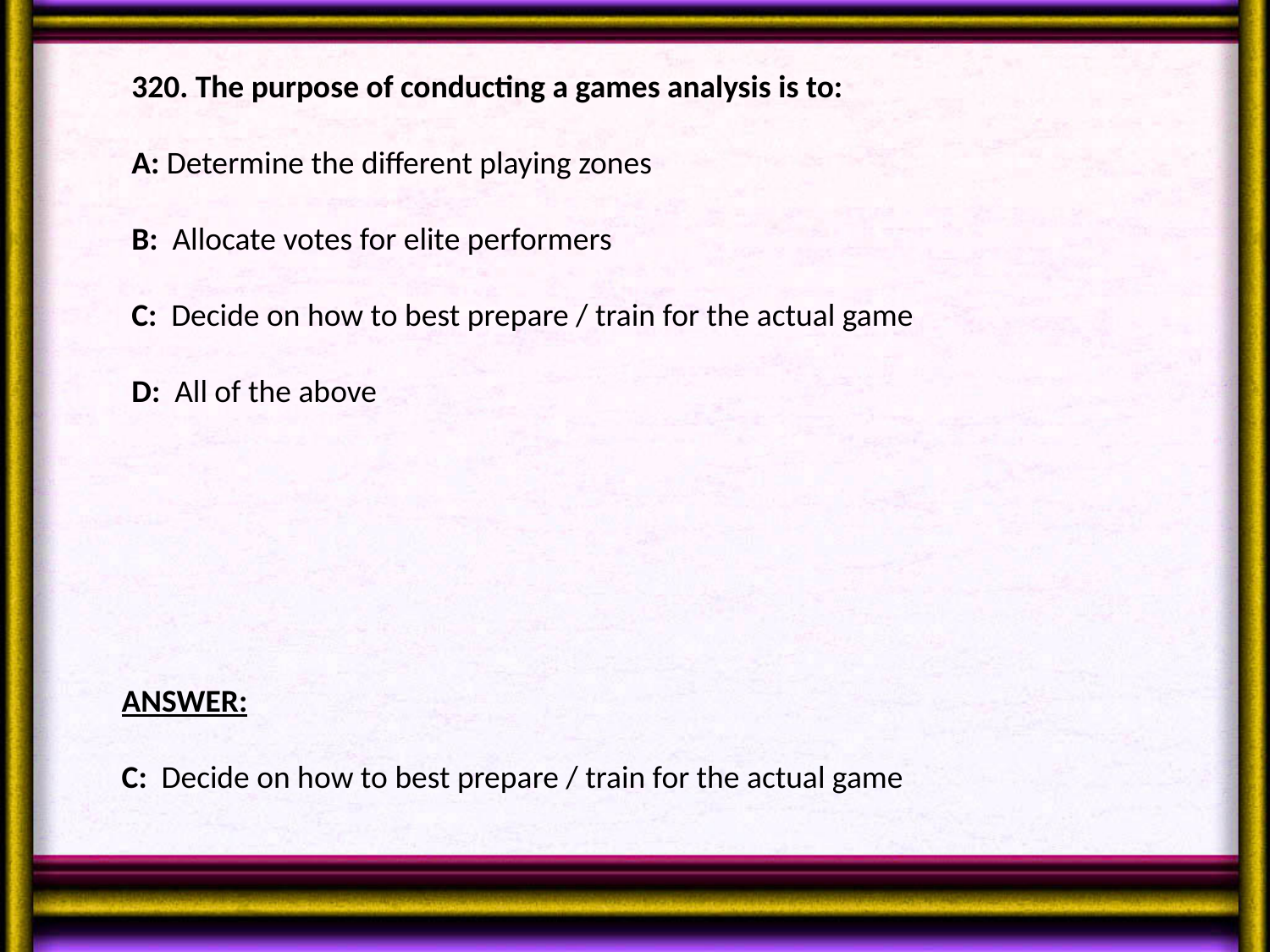

320. The purpose of conducting a games analysis is to:

A: Determine the different playing zones

B:  Allocate votes for elite performers

C:  Decide on how to best prepare / train for the actual game

D:  All of the above

ANSWER:

C:  Decide on how to best prepare / train for the actual game